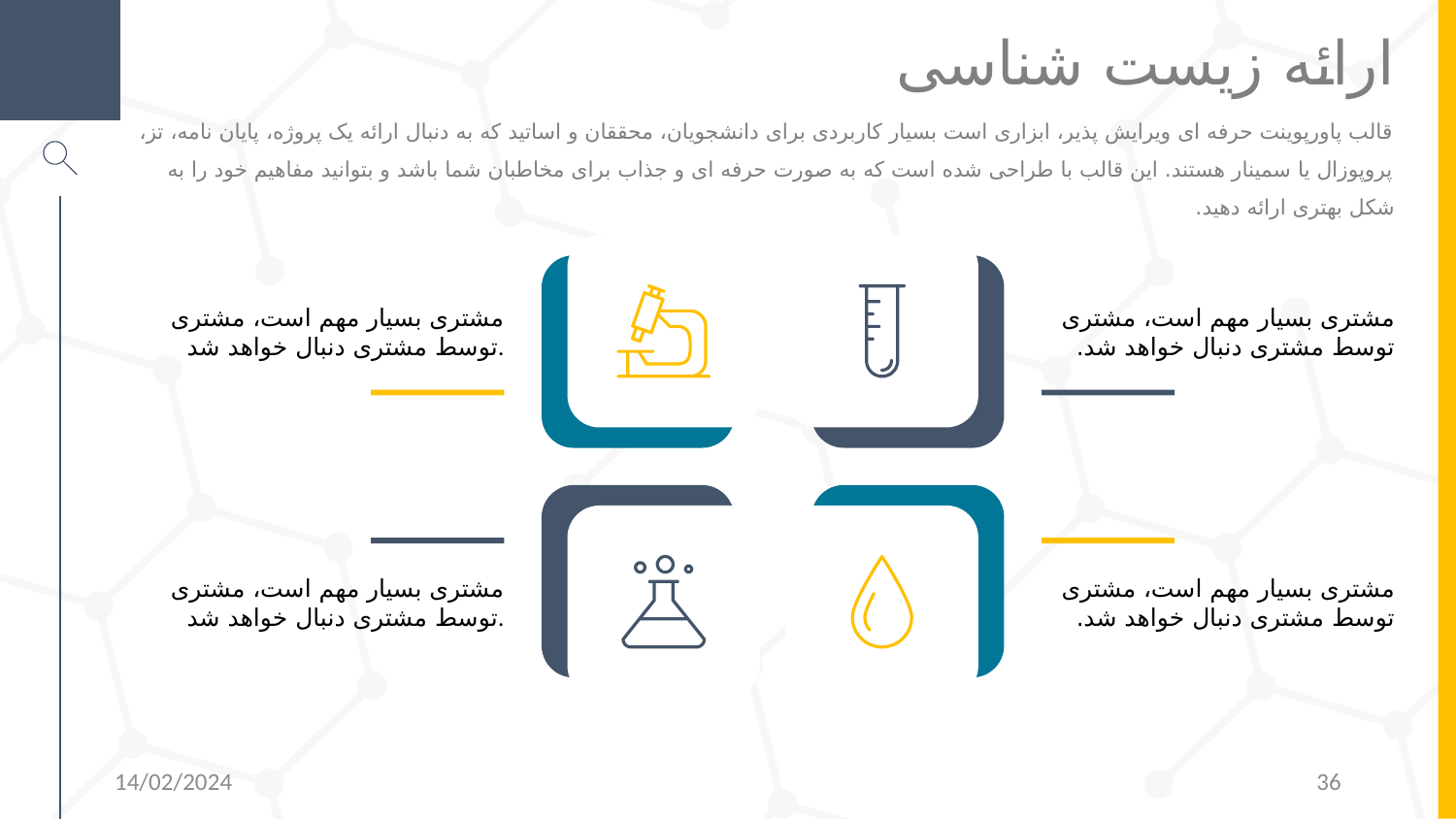

ارائه زیست شناسی
قالب پاورپوینت حرفه ای ویرایش پذیر، ابزاری است بسیار کاربردی برای دانشجویان، محققان و اساتید که به دنبال ارائه یک پروژه، پایان نامه، تز، پروپوزال یا سمینار هستند. این قالب با طراحی شده است که به صورت حرفه ای و جذاب برای مخاطبان شما باشد و بتوانید مفاهیم خود را به شکل بهتری ارائه دهید.

مشتری بسیار مهم است، مشتری توسط مشتری دنبال خواهد شد.
مشتری بسیار مهم است، مشتری توسط مشتری دنبال خواهد شد.

مشتری بسیار مهم است، مشتری توسط مشتری دنبال خواهد شد.
مشتری بسیار مهم است، مشتری توسط مشتری دنبال خواهد شد.
14/02/2024
36